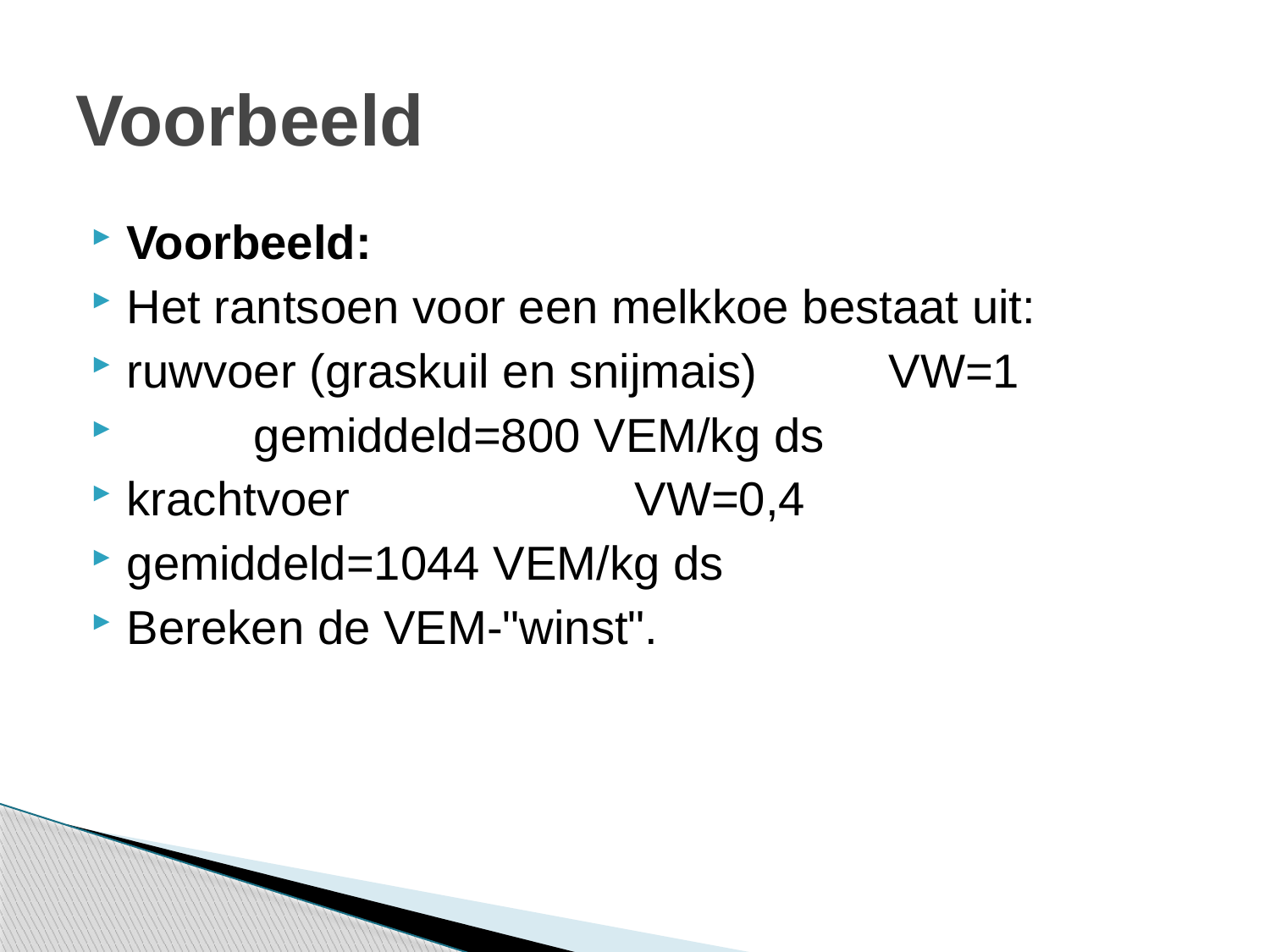

# Voorbeeld
Voorbeeld:
Het rantsoen voor een melkkoe bestaat uit:
ruwvoer (graskuil en snijmais) 	VW=1
	gemiddeld=800 VEM/kg ds
krachtvoer			VW=0,4
gemiddeld=1044 VEM/kg ds
Bereken de VEM-"winst".